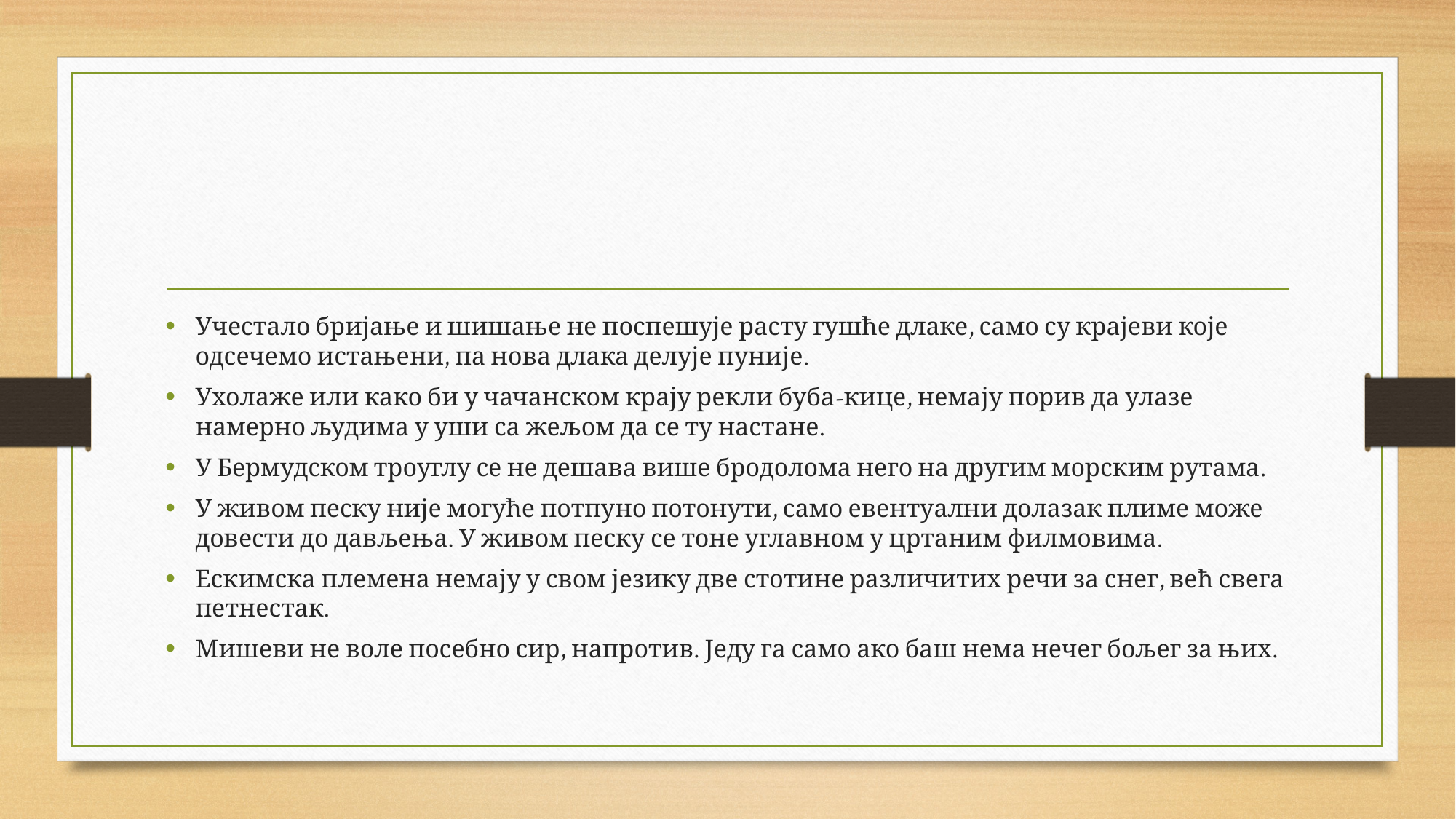

Учестало бријање и шишање не поспешује расту гушће длаке, само су крајеви које одсечемо истањени, па нова длака делује пуније.
Ухолаже или како би у чачанском крају рекли буба-кице, немају порив да улазе намерно људима у уши са жељом да се ту настане.
У Бермудском троуглу се не дешава више бродолома него на другим морским рутама.
У живом песку није могуће потпуно потонути, само евентуални долазак плиме може довести до дављења. У живом песку се тоне углавном у цртаним филмовима.
Ескимска племена немају у свом језику две стотине различитих речи за снег, већ свега петнестак.
Мишеви не воле посебно сир, напротив. Једу га само ако баш нема нечег бољег за њих.